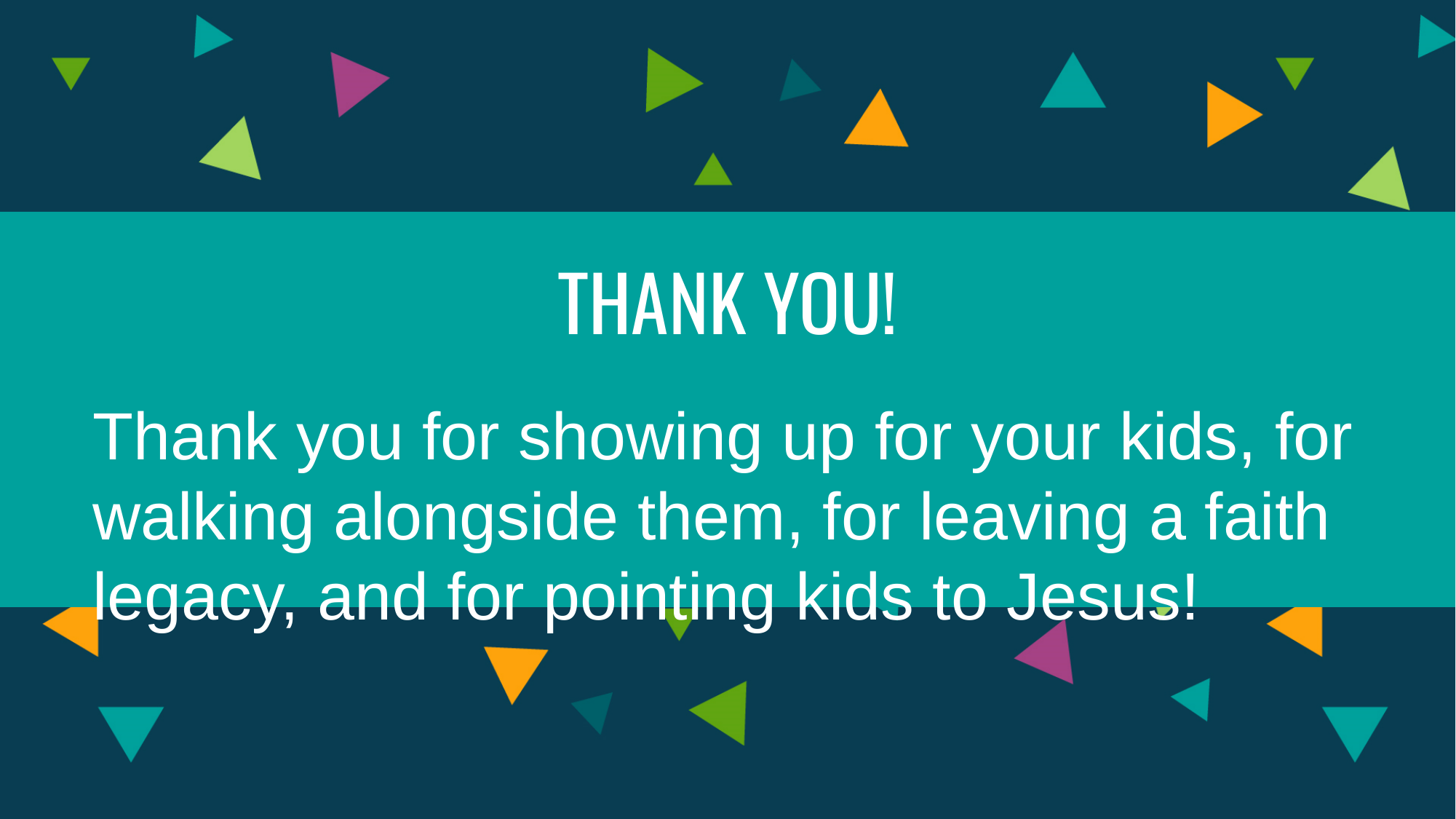

THANK YOU!

Thank you for showing up for your kids, for walking alongside them, for leaving a faith legacy, and for pointing kids to Jesus!